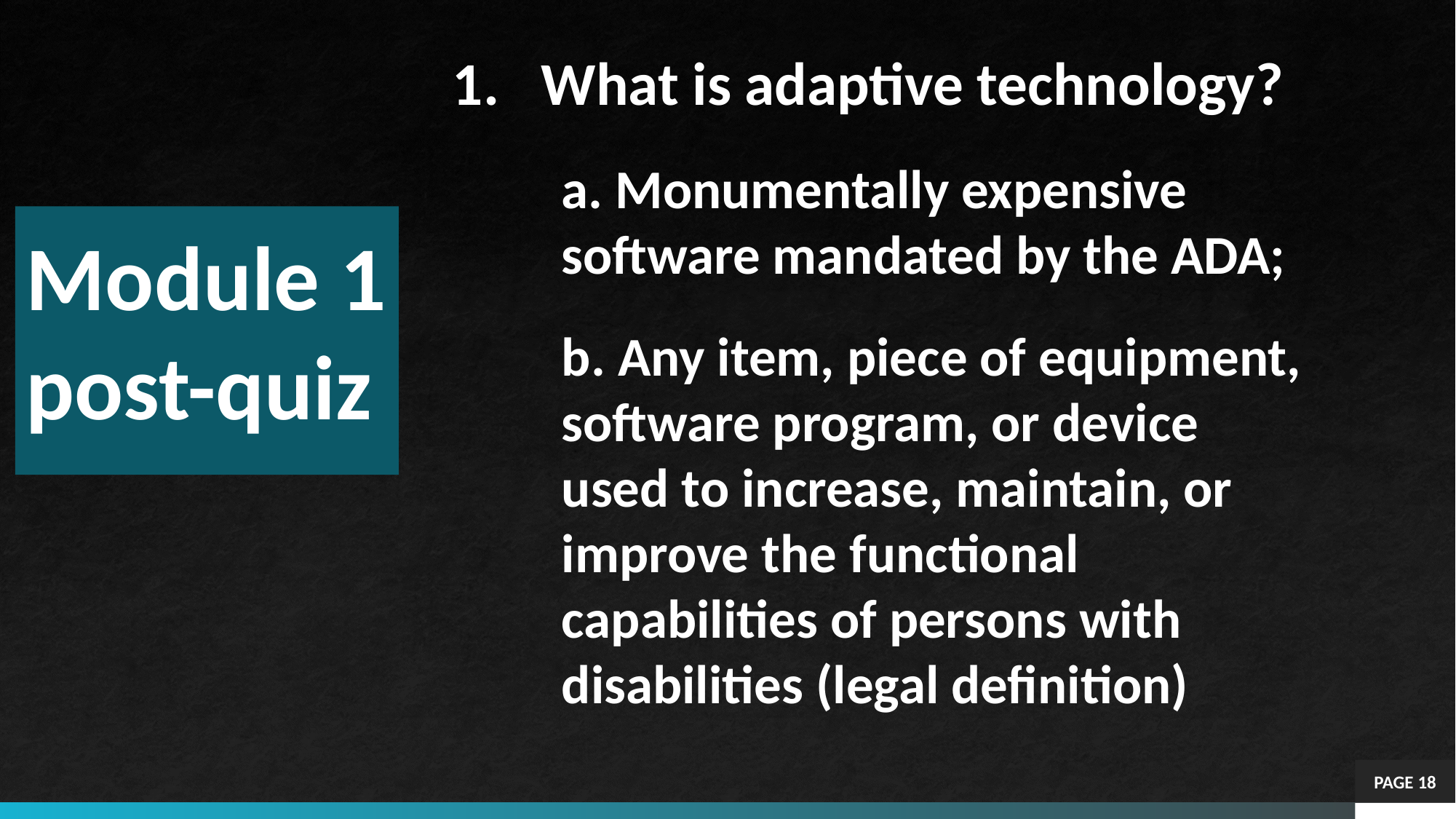

What is adaptive technology?

	a. Monumentally expensive
	software mandated by the ADA;

	b. Any item, piece of equipment,
	software program, or device
	used to increase, maintain, or
	improve the functional
	capabilities of persons with
	disabilities (legal definition)

# Module 1 post-quiz
PAGE 18